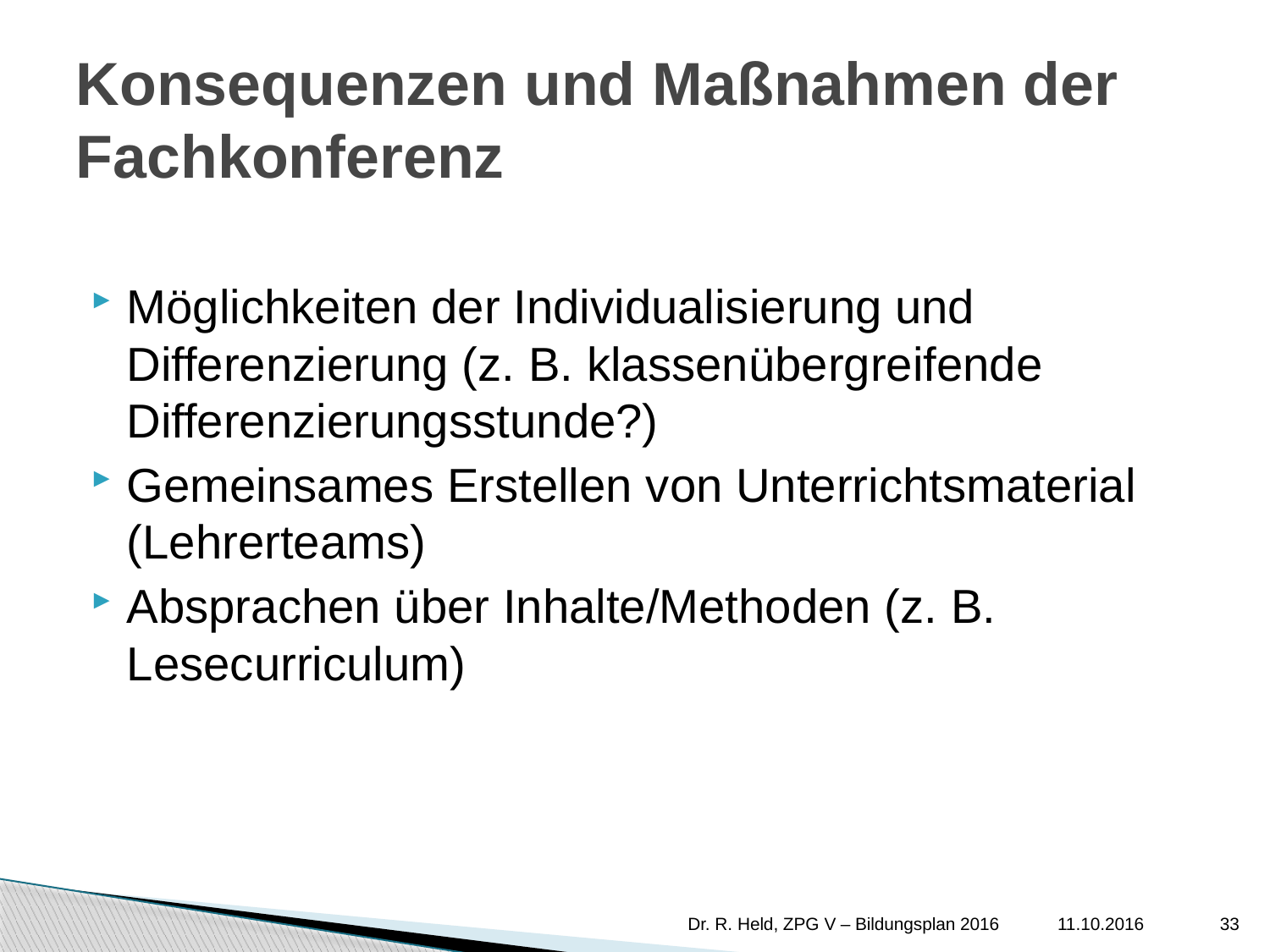

# Konsequenzen und Maßnahmen der Fachkonferenz

Möglichkeiten der Individualisierung und Differenzierung (z. B. klassenübergreifende Differenzierungsstunde?)
Gemeinsames Erstellen von Unterrichtsmaterial (Lehrerteams)
Absprachen über Inhalte/Methoden (z. B. Lesecurriculum)
11.10.2016
33
Dr. R. Held, ZPG V – Bildungsplan 2016